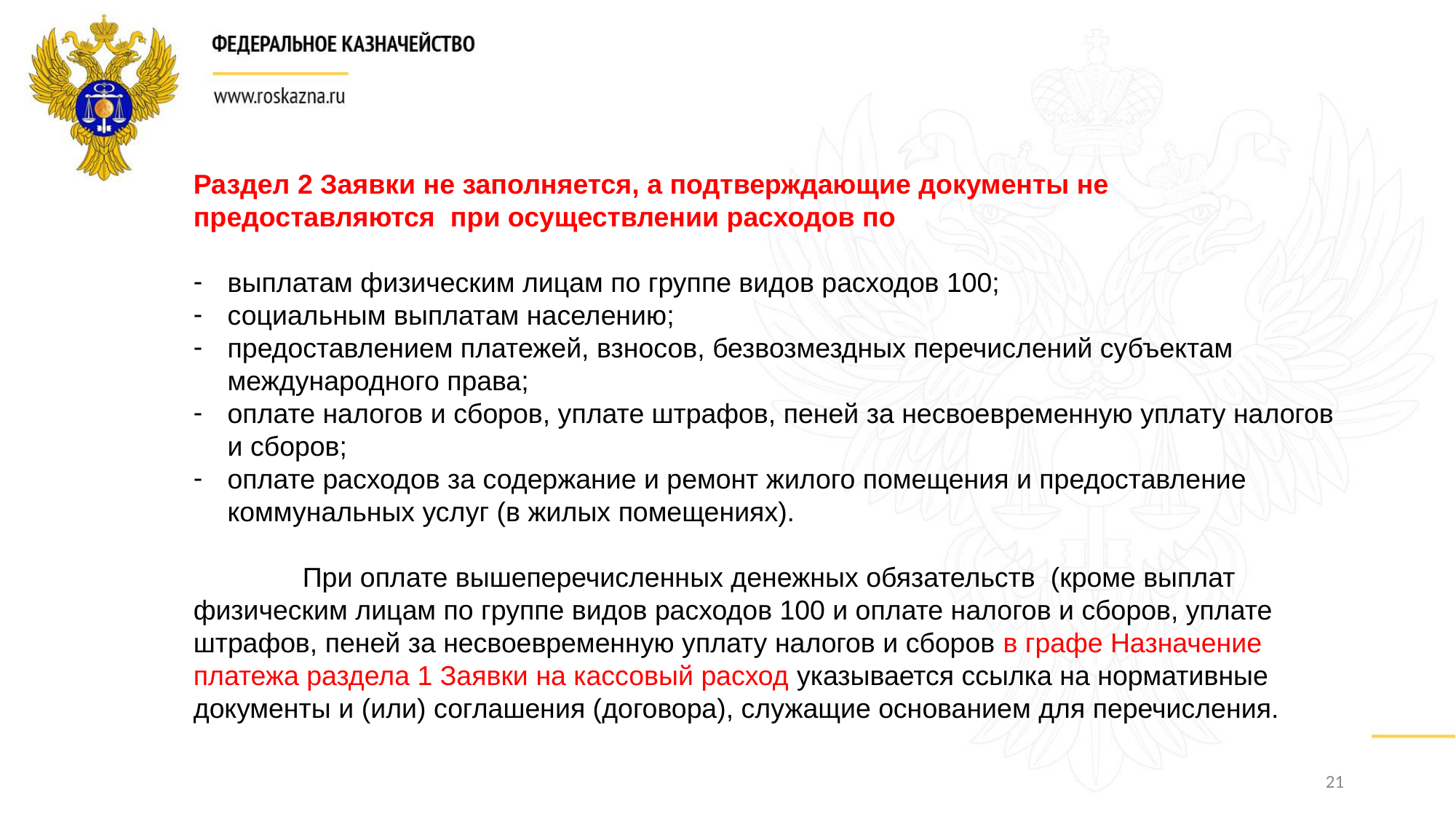

Раздел 2 Заявки не заполняется, а подтверждающие документы не предоставляются  при осуществлении расходов по

выплатам физическим лицам по группе видов расходов 100;
социальным выплатам населению;
предоставлением платежей, взносов, безвозмездных перечислений субъектам международного права;
оплате налогов и сборов, уплате штрафов, пеней за несвоевременную уплату налогов и сборов;
оплате расходов за содержание и ремонт жилого помещения и предоставление коммунальных услуг (в жилых помещениях).

	При оплате вышеперечисленных денежных обязательств  (кроме выплат физическим лицам по группе видов расходов 100 и оплате налогов и сборов, уплате штрафов, пеней за несвоевременную уплату налогов и сборов в графе Назначение платежа раздела 1 Заявки на кассовый расход указывается ссылка на нормативные документы и (или) соглашения (договора), служащие основанием для перечисления.
21